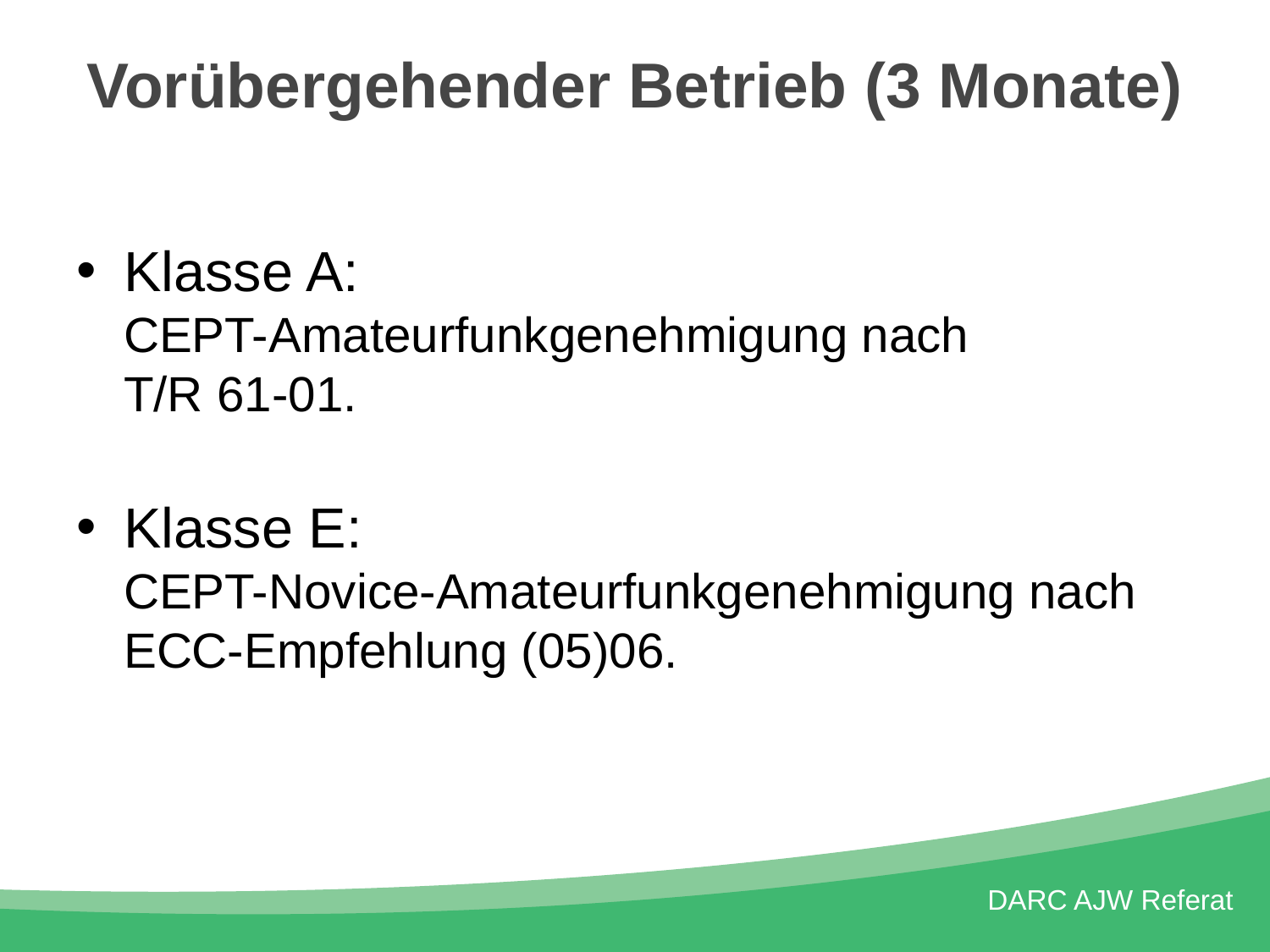

# Vorübergehender Betrieb (3 Monate)

Klasse A:
CEPT-Amateurfunkgenehmigung nach
T/R 61-01.
Klasse E:
CEPT-Novice-Amateurfunkgenehmigung nach ECC-Empfehlung (05)06.